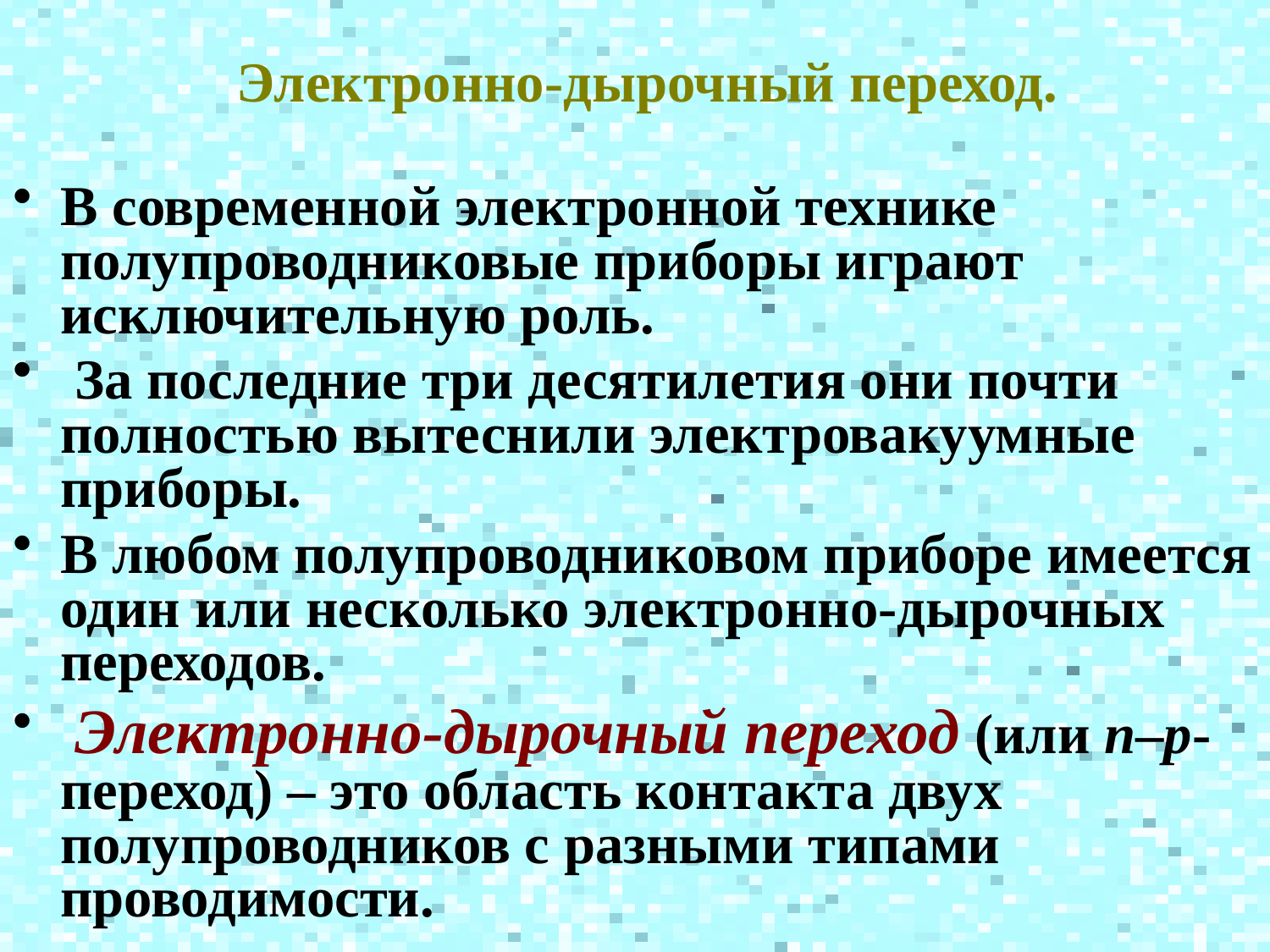

# Электронно-дырочный переход.
В современной электронной технике полупроводниковые приборы играют исключительную роль.
 За последние три десятилетия они почти полностью вытеснили электровакуумные приборы.
В любом полупроводниковом приборе имеется один или несколько электронно-дырочных переходов.
 Электронно-дырочный переход (или n–p-переход) – это область контакта двух полупроводников с разными типами проводимости.